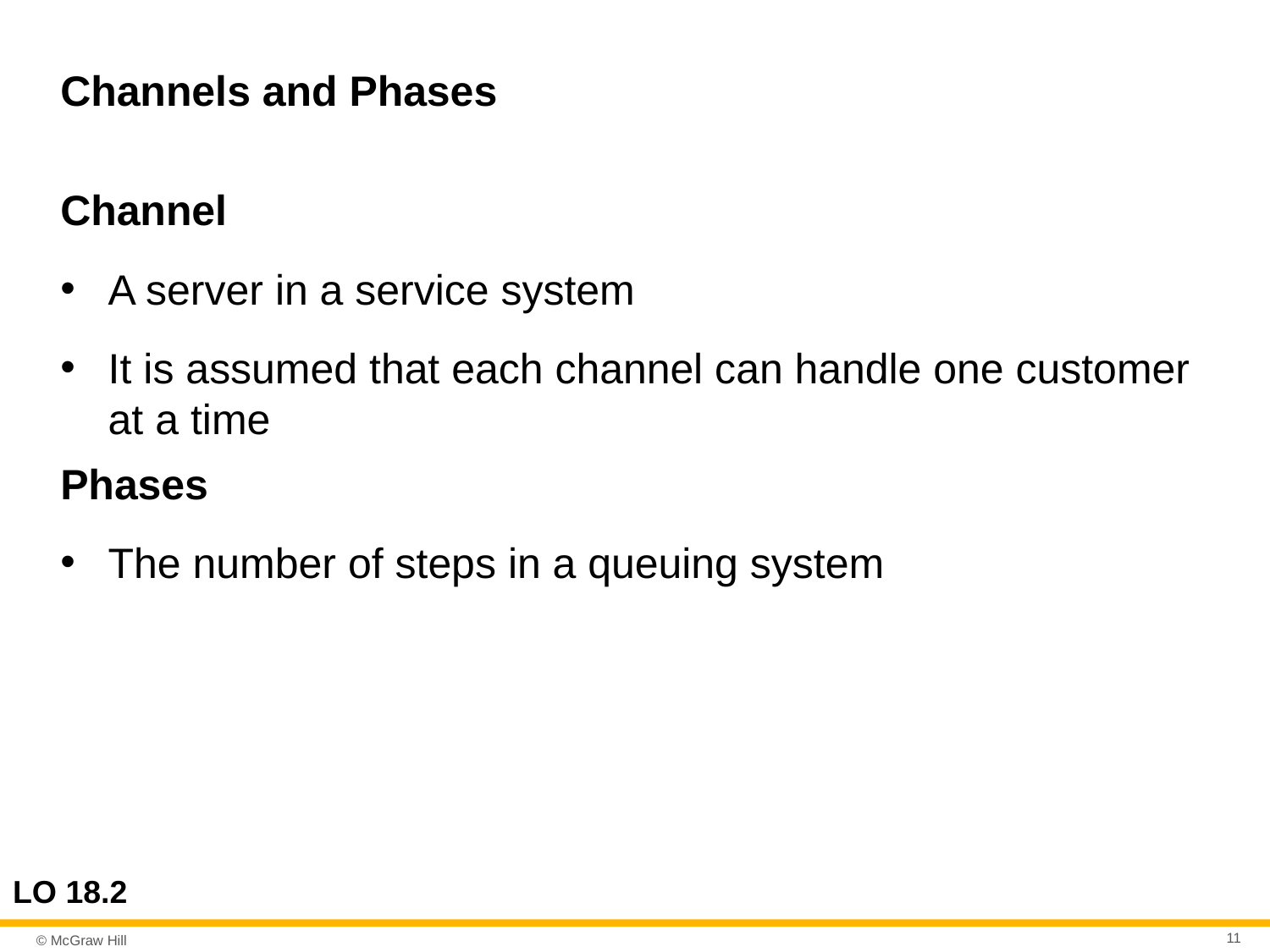

# Channels and Phases
Channel
A server in a service system
It is assumed that each channel can handle one customer at a time
Phases
The number of steps in a queuing system
LO 18.2